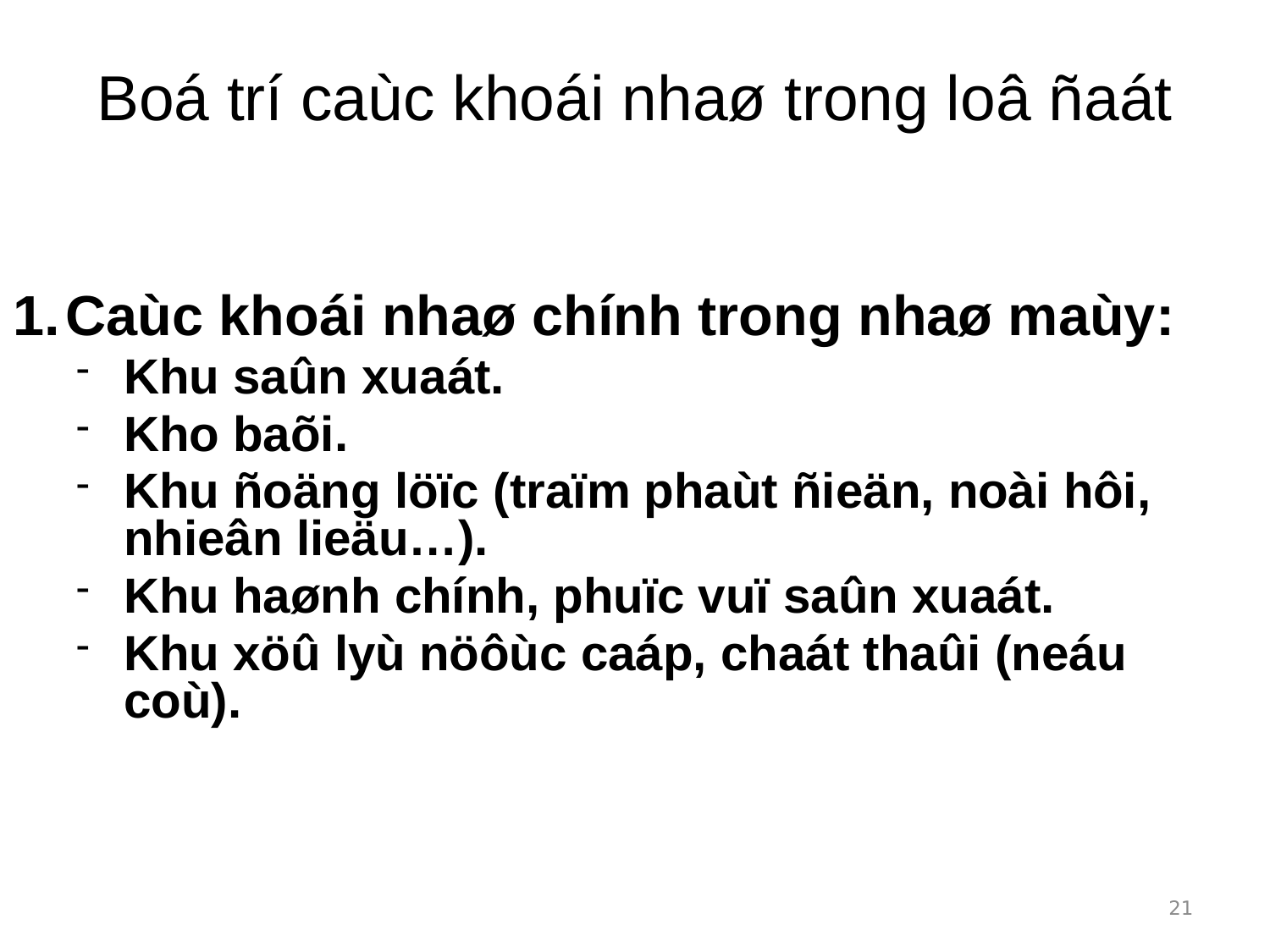

# Boá trí caùc khoái nhaø trong loâ ñaát
Caùc khoái nhaø chính trong nhaø maùy:
Khu saûn xuaát.
Kho baõi.
Khu ñoäng löïc (traïm phaùt ñieän, noài hôi, nhieân lieäu…).
Khu haønh chính, phuïc vuï saûn xuaát.
Khu xöû lyù nöôùc caáp, chaát thaûi (neáu coù).
21